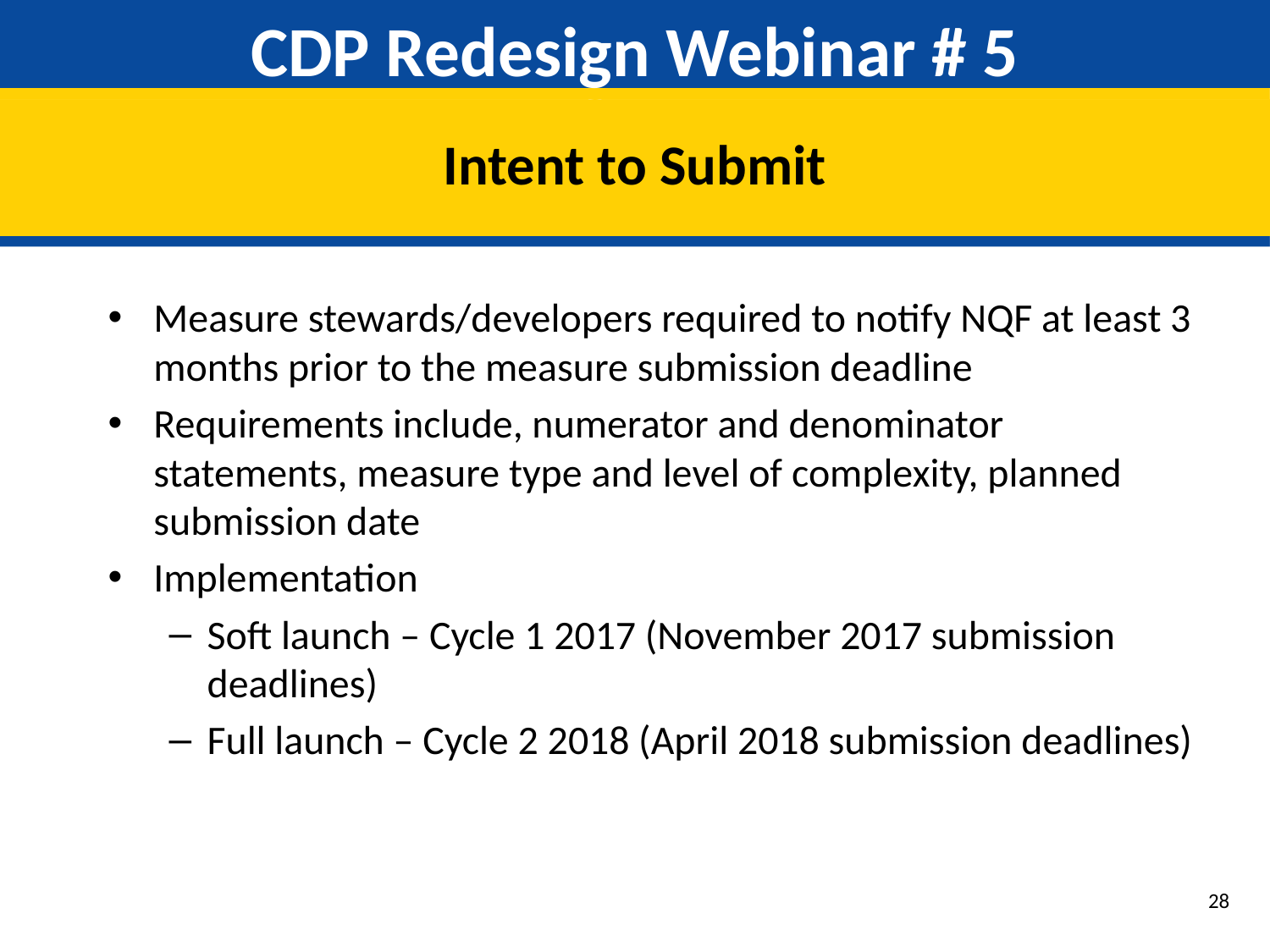

# CDP Redesign Webinar # 5
Intent to Submit
Measure stewards/developers required to notify NQF at least 3 months prior to the measure submission deadline
Requirements include, numerator and denominator statements, measure type and level of complexity, planned submission date
Implementation
Soft launch – Cycle 1 2017 (November 2017 submission deadlines)
Full launch – Cycle 2 2018 (April 2018 submission deadlines)